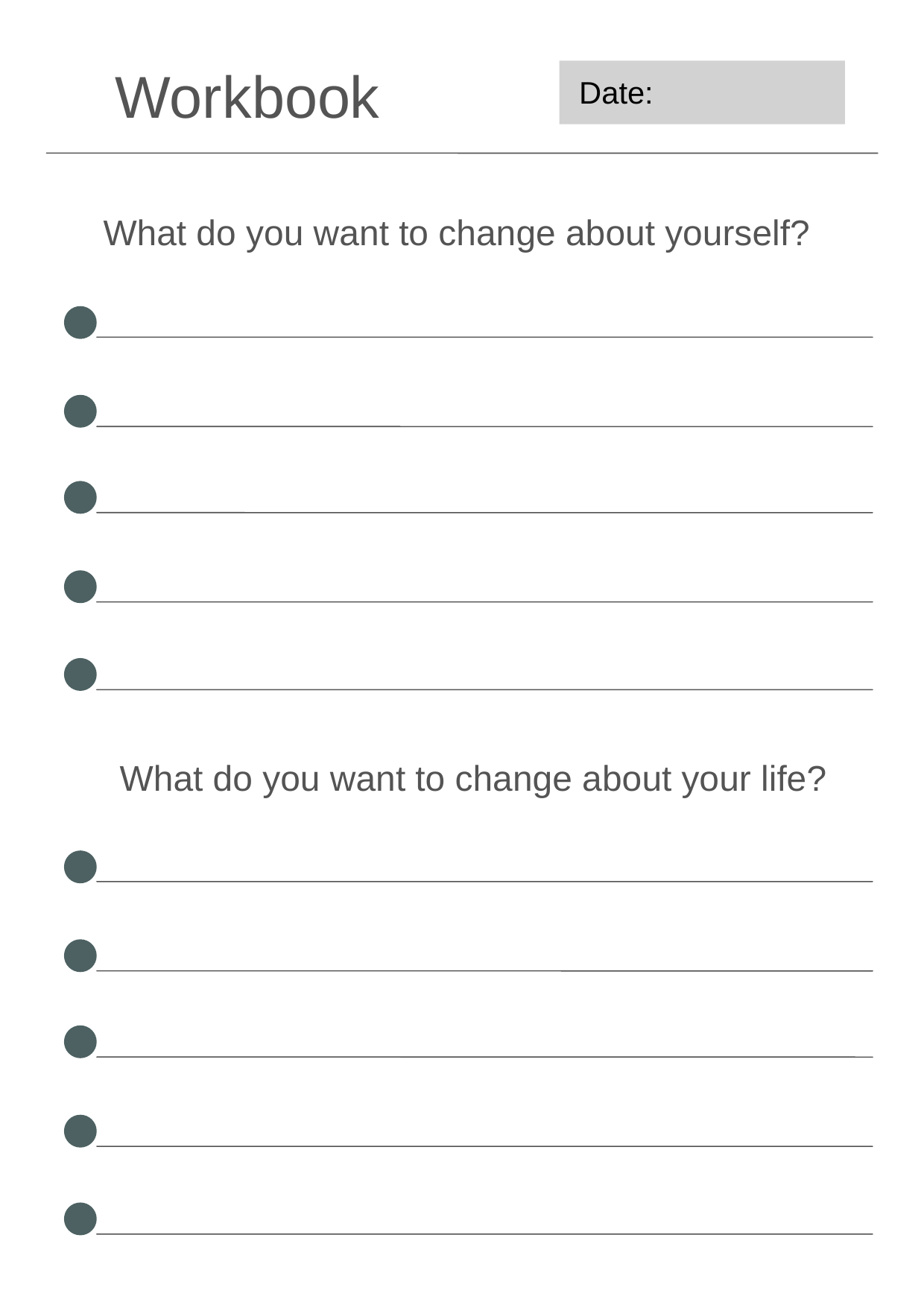

Workbook

Date:

What do you want to change about yourself?

What do you want to change about your life?